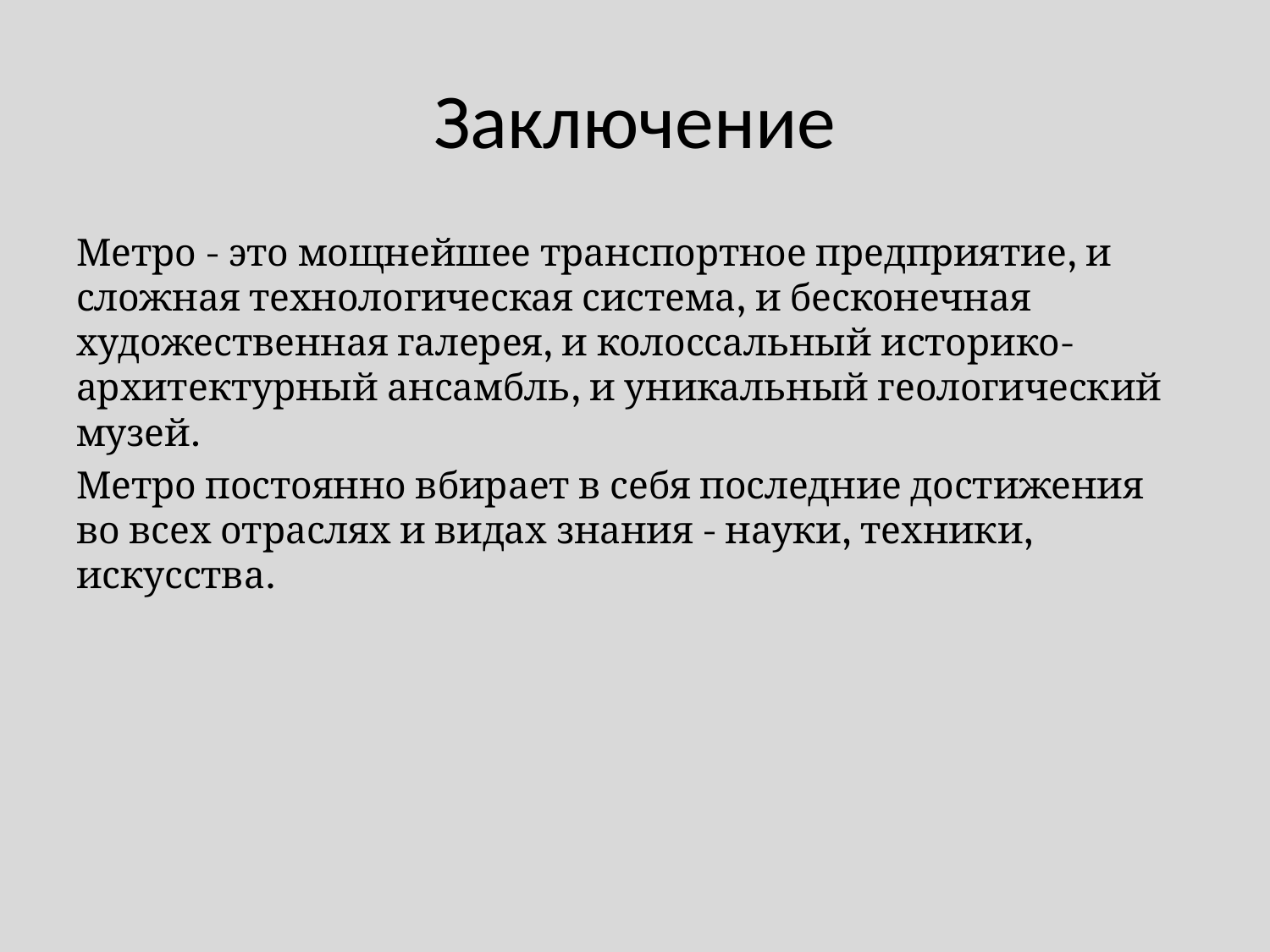

# Заключение
Метро - это мощнейшее транспортное предприятие, и сложная технологическая система, и бесконечная художественная галерея, и колоссальный историко-архитектурный ансамбль, и уникальный геологический музей.
Метро постоянно вбирает в себя последние достижения во всех отраслях и видах знания - науки, техники, искусства.